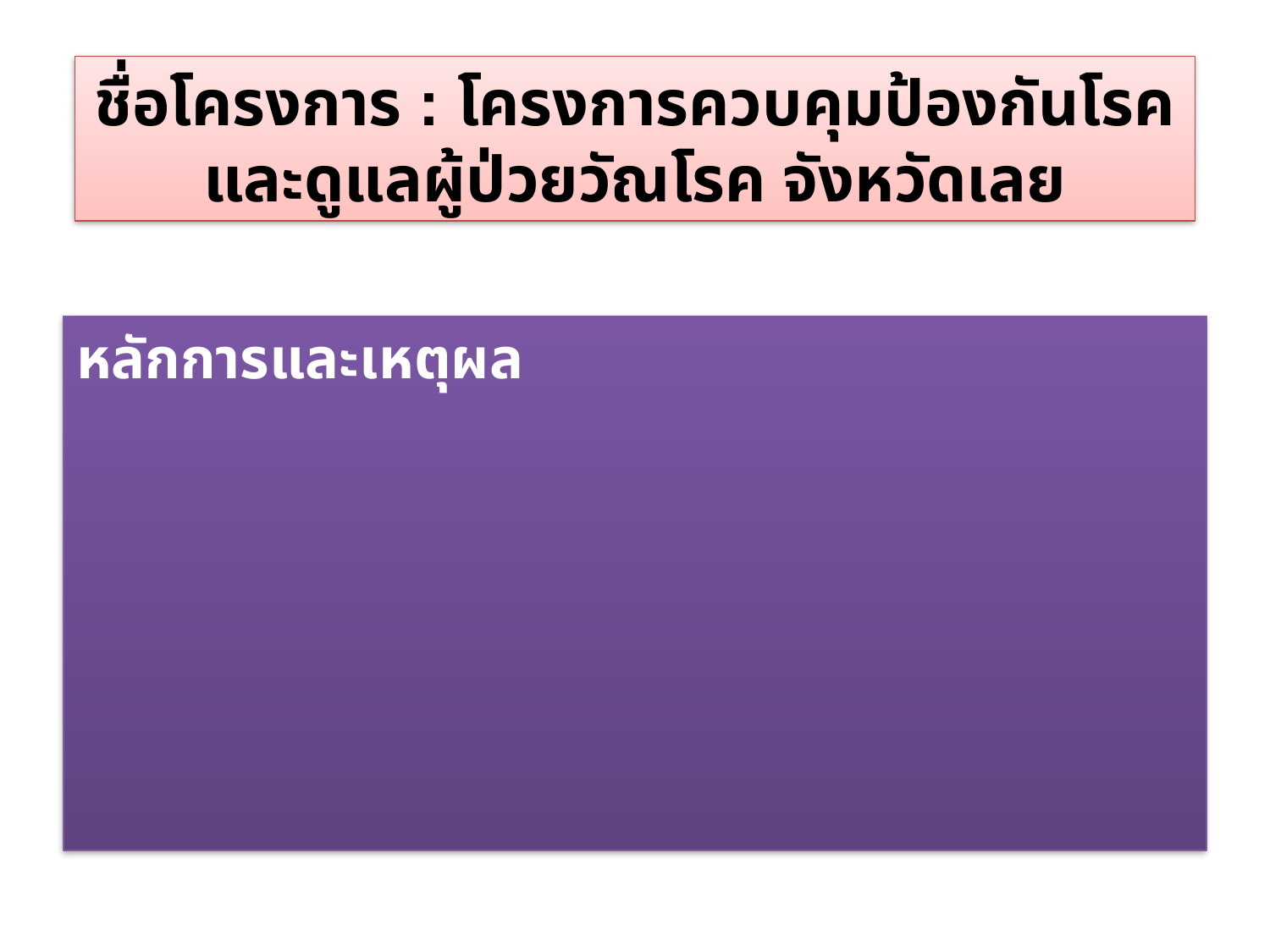

ชื่อโครงการ : โครงการควบคุมป้องกันโรคและดูแลผู้ป่วยวัณโรค จังหวัดเลย
หลักการและเหตุผล